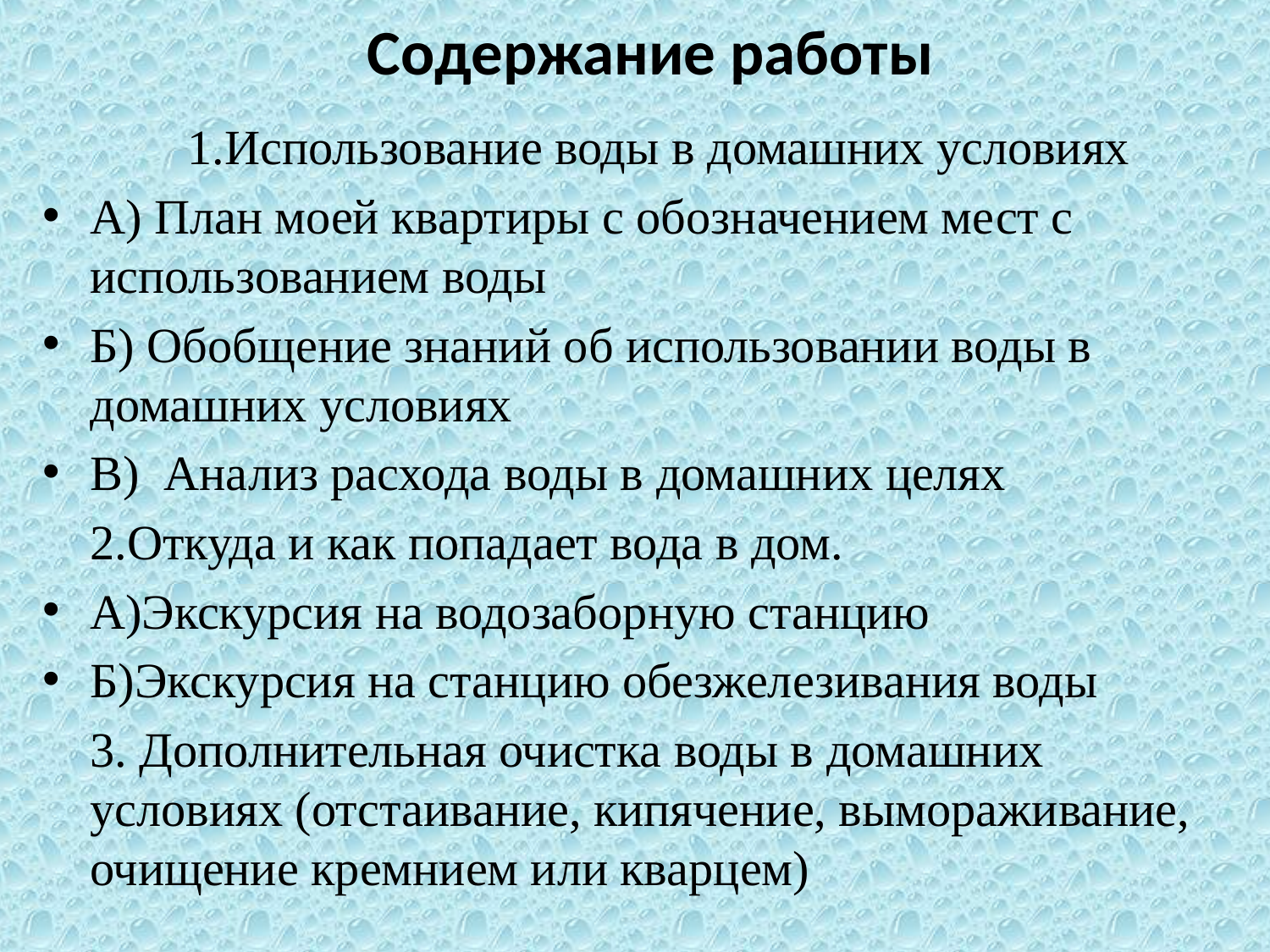

# Содержание работы
	1.Использование воды в домашних условиях
А) План моей квартиры с обозначением мест с использованием воды
Б) Обобщение знаний об использовании воды в домашних условиях
В)  Анализ расхода воды в домашних целях
	2.Откуда и как попадает вода в дом.
А)Экскурсия на водозаборную станцию
Б)Экскурсия на станцию обезжелезивания воды
	3. Дополнительная очистка воды в домашних условиях (отстаивание, кипячение, вымораживание, очищение кремнием или кварцем)